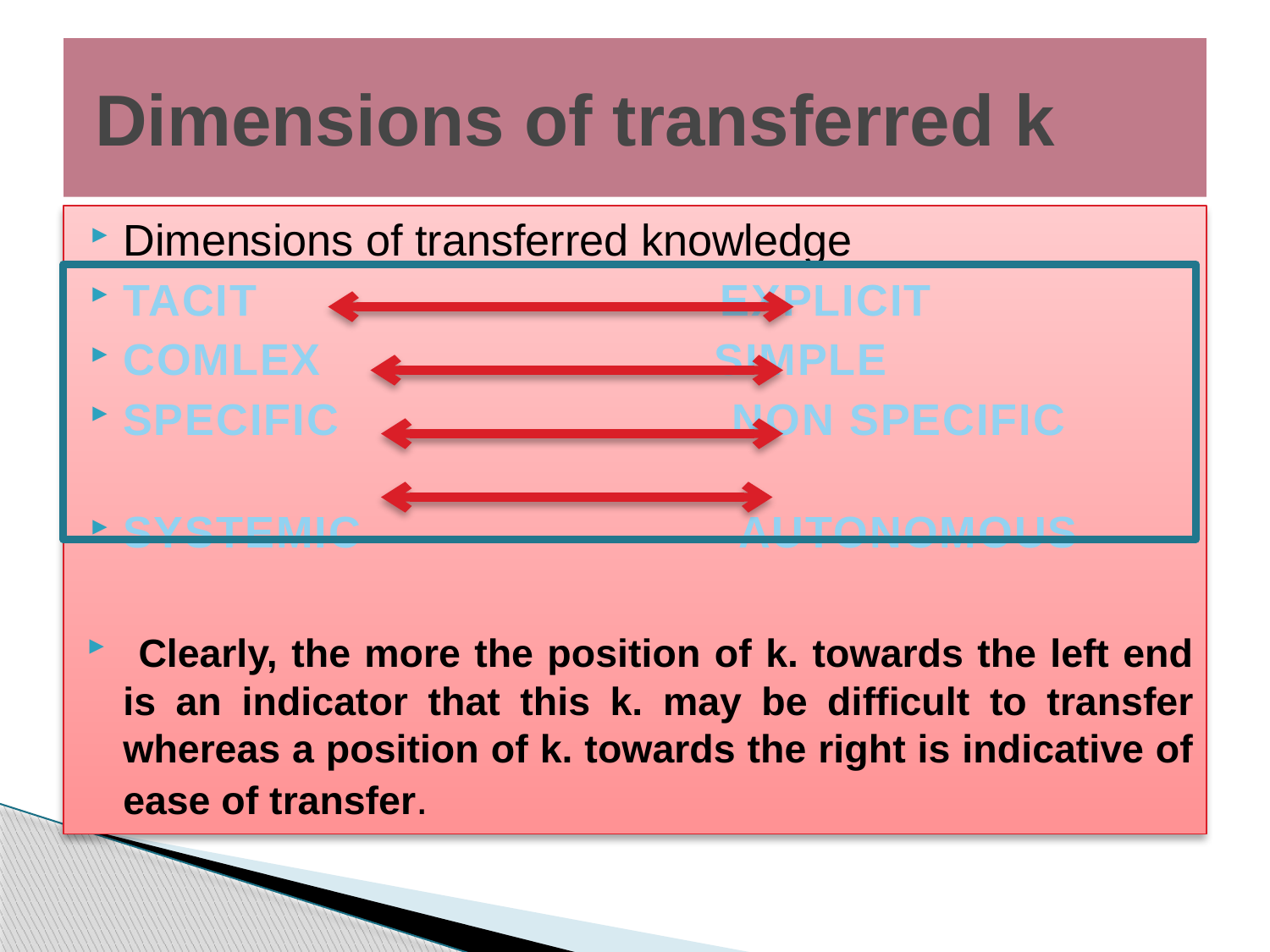

# Dimensions of transferred k
Dimensions of transferred knowledge
TACIT                                 EXPLICIT
COMLEX                            SIMPLE
SPECIFIC                            NON SPECIFIC
SYSTEMIC                           AUTONOMOUS

 Clearly, the more the position of k. towards the left end is an indicator that this k. may be difficult to transfer whereas a position of k. towards the right is indicative of ease of transfer.